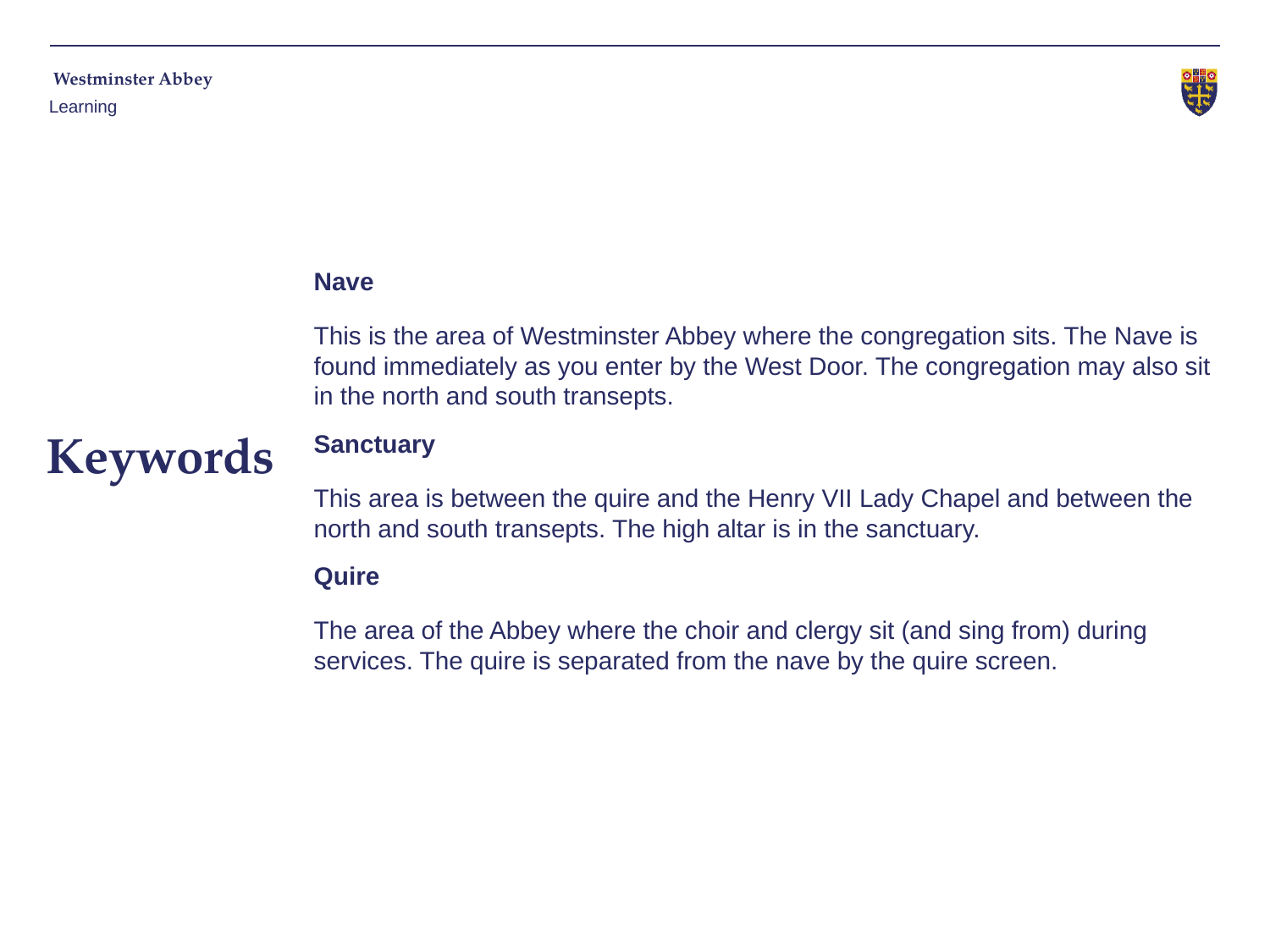

Learning
Nave
This is the area of Westminster Abbey where the congregation sits. The Nave is found immediately as you enter by the West Door. The congregation may also sit in the north and south transepts.
Sanctuary
This area is between the quire and the Henry VII Lady Chapel and between the north and south transepts. The high altar is in the sanctuary.
Quire
The area of the Abbey where the choir and clergy sit (and sing from) during services. The quire is separated from the nave by the quire screen.
# Keywords